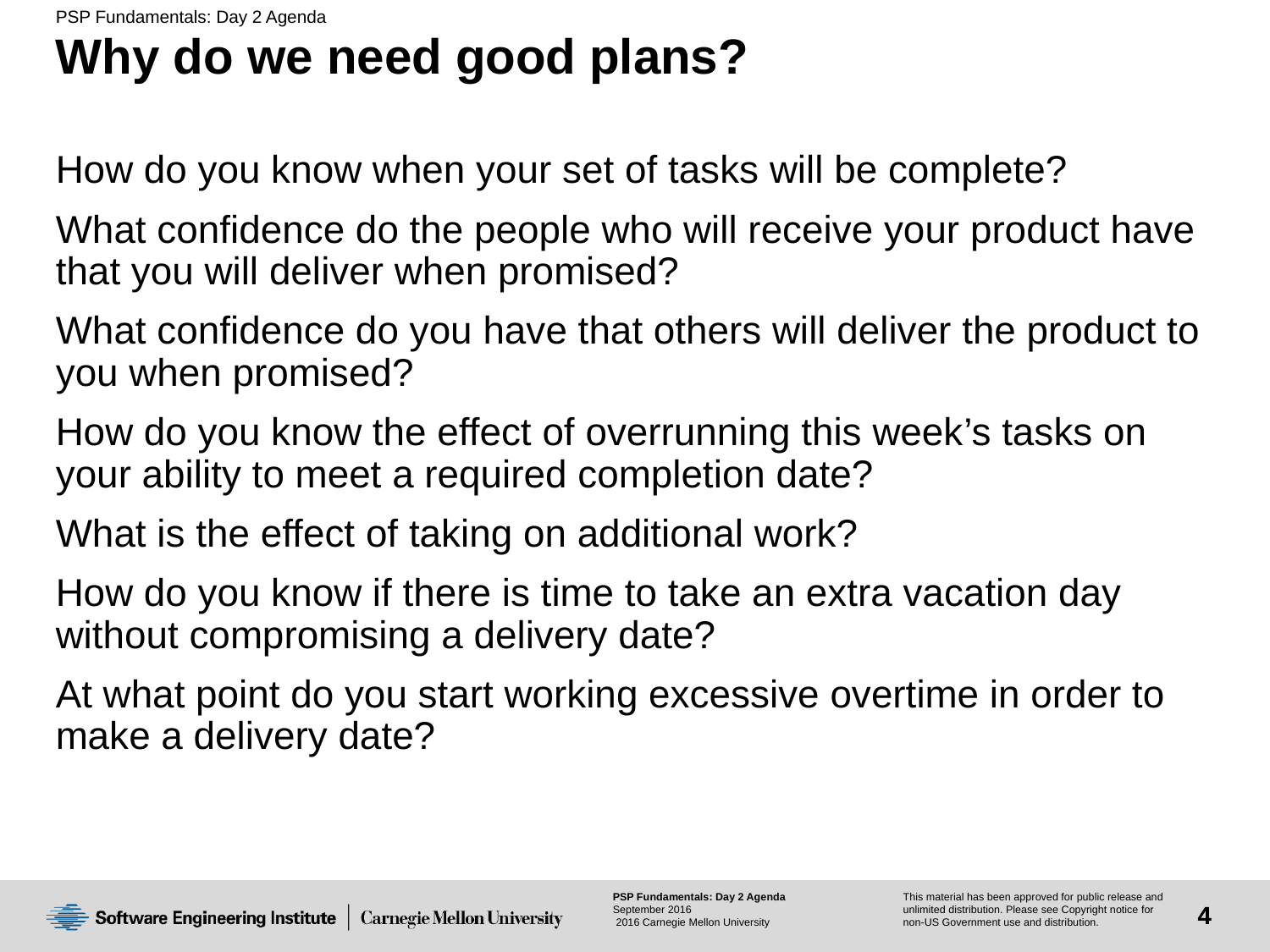

# Why do we need good plans?
How do you know when your set of tasks will be complete?
What confidence do the people who will receive your product have that you will deliver when promised?
What confidence do you have that others will deliver the product to you when promised?
How do you know the effect of overrunning this week’s tasks on your ability to meet a required completion date?
What is the effect of taking on additional work?
How do you know if there is time to take an extra vacation day without compromising a delivery date?
At what point do you start working excessive overtime in order to make a delivery date?